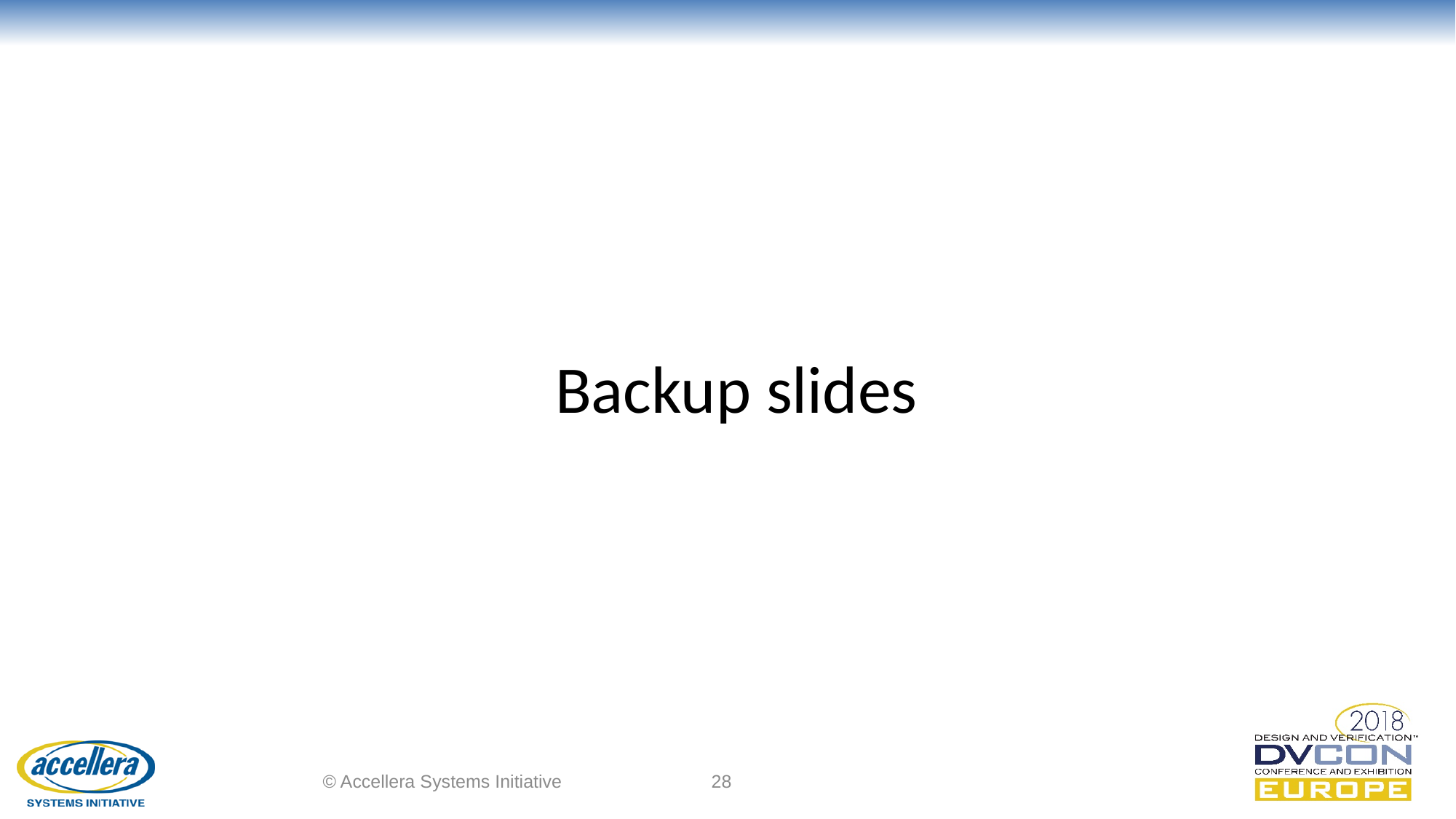

# Backup slides
© Accellera Systems Initiative
28